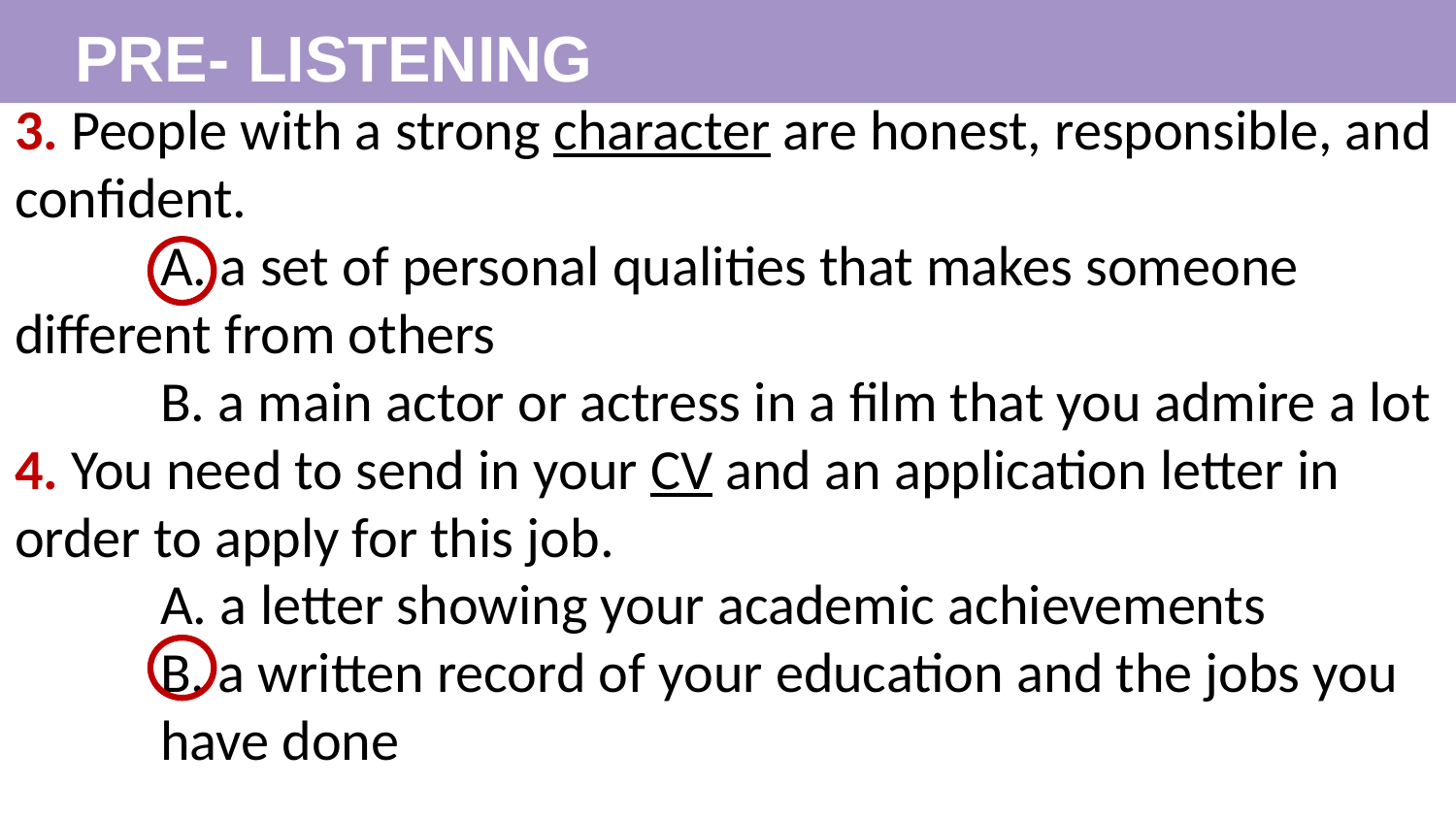

PRE- LISTENING
3. People with a strong character are honest, responsible, and confident.
	A. a set of personal qualities that makes someone 	different from others
	B. a main actor or actress in a film that you admire a lot
4. You need to send in your CV and an application letter in order to apply for this job.
	A. a letter showing your academic achievements
	B. a written record of your education and the jobs you 	have done
1